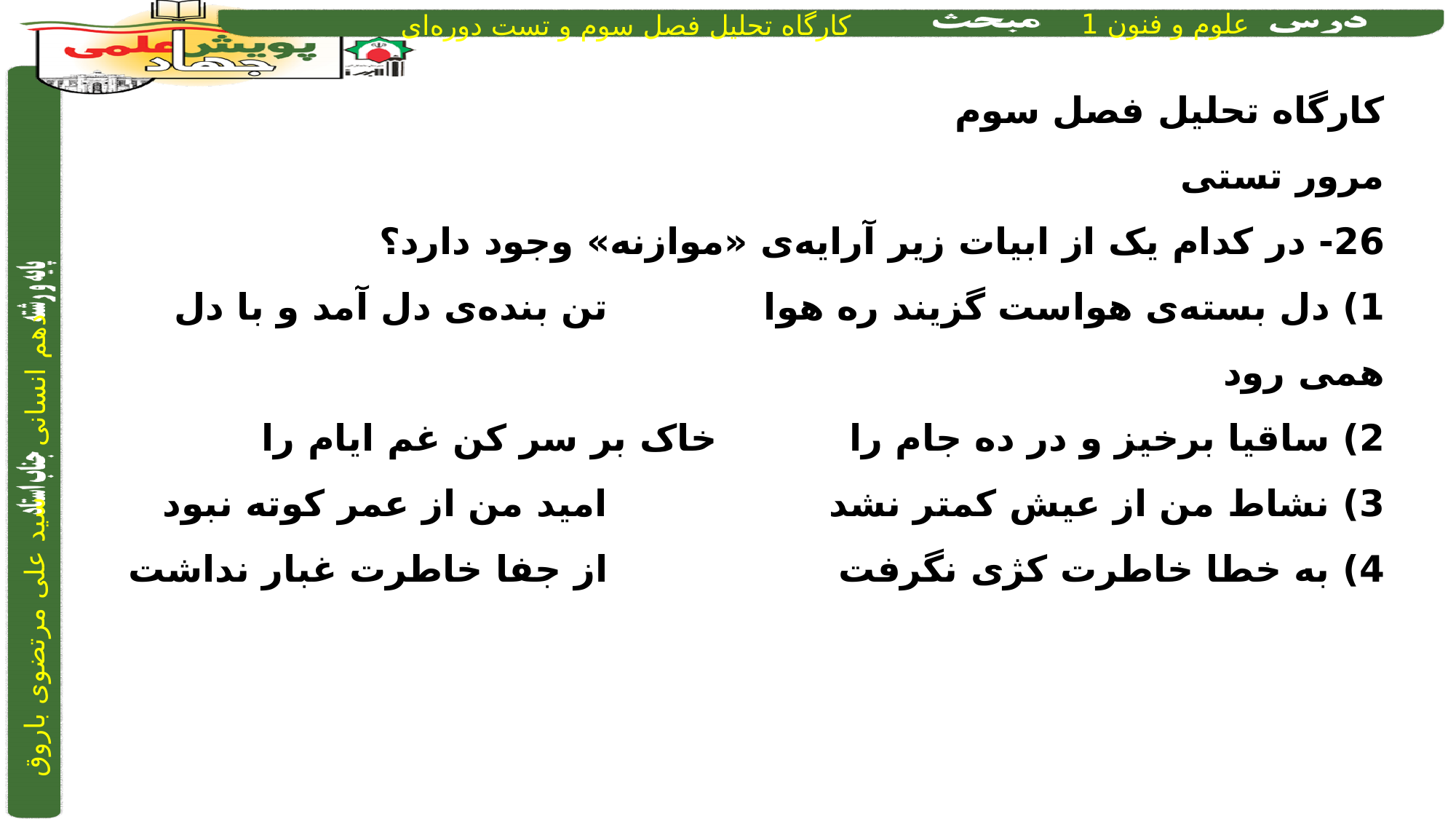

کارگاه تحلیل فصل سوم
مرور تستی
26- در کدام یک از ابیات زیر آرایه‌ی «موازنه» وجود دارد؟
1)	 دل بسته‌ی هواست گزیند ره هوا		 	 تن بنده‌ی دل آمد و با دل همی رود
2)	 ساقیا برخیز و در ده جام را		 	 خاک بر سر کن غم ایام را
3)	 نشاط من از عیش کمتر نشد		 	 امید من از عمر کوته نبود
4)	 به خطا خاطرت کژی نگرفت		 	 از جفا خاطرت غبار نداشت